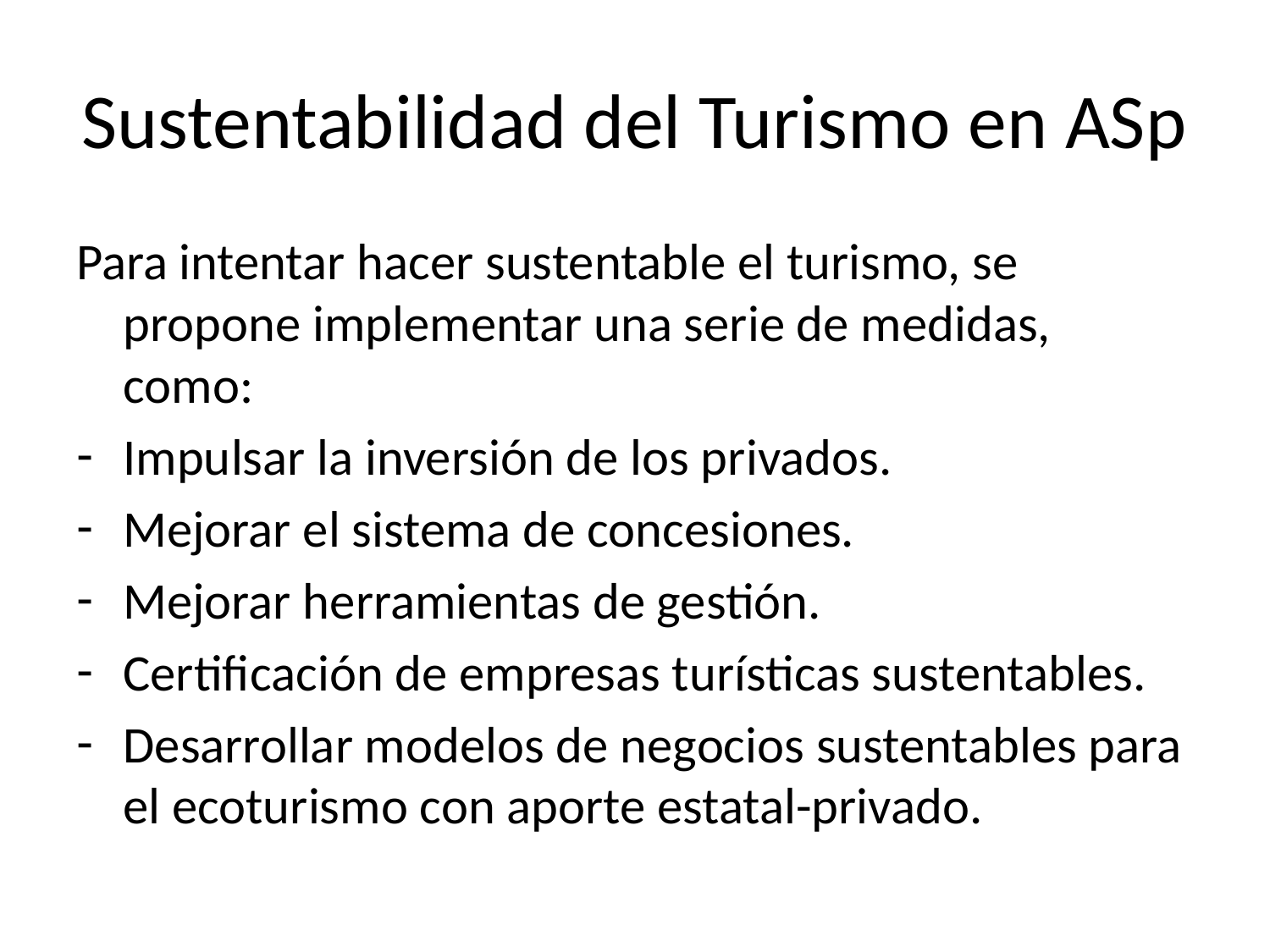

# Sustentabilidad del Turismo en ASp
Para intentar hacer sustentable el turismo, se propone implementar una serie de medidas, como:
Impulsar la inversión de los privados.
Mejorar el sistema de concesiones.
Mejorar herramientas de gestión.
Certificación de empresas turísticas sustentables.
Desarrollar modelos de negocios sustentables para el ecoturismo con aporte estatal-privado.